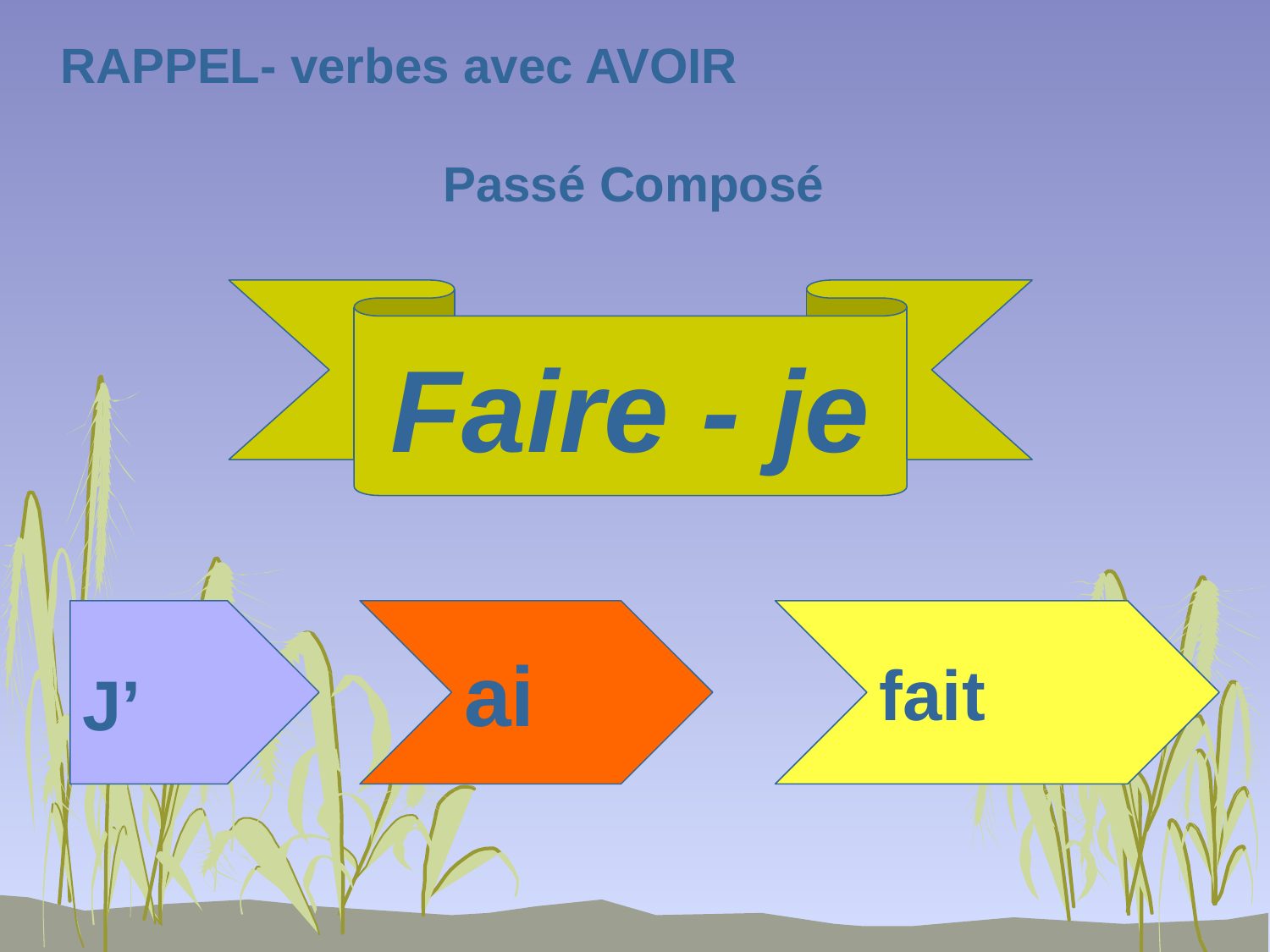

RAPPEL- verbes avec AVOIR

Passé Composé
Faire - je
J’
ai
fait